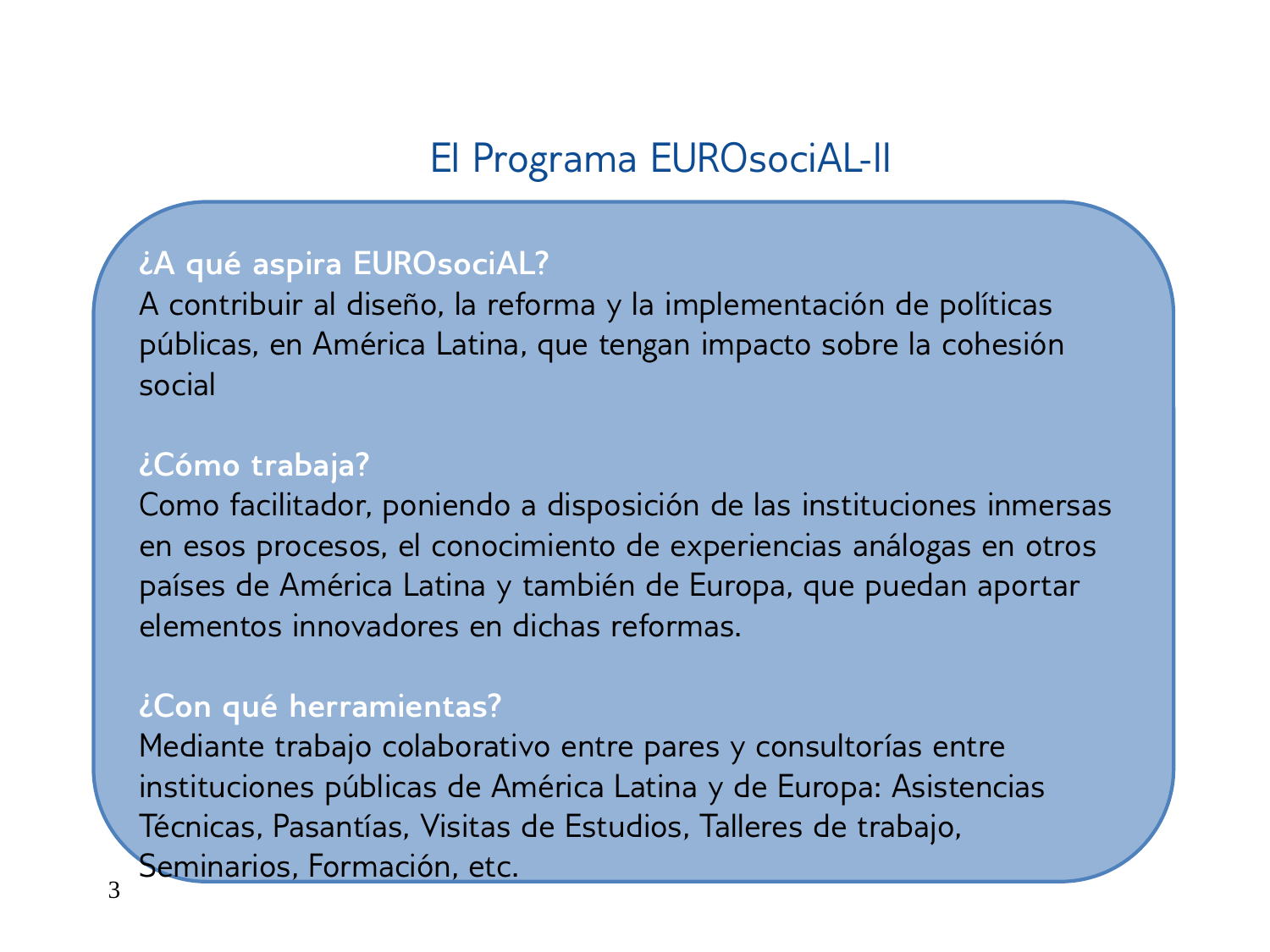

El Programa EUROsociAL-II
¿A qué aspira EUROsociAL?
A contribuir al diseño, la reforma y la implementación de políticas públicas, en América Latina, que tengan impacto sobre la cohesión social

¿Cómo trabaja?
Como facilitador, poniendo a disposición de las instituciones inmersas en esos procesos, el conocimiento de experiencias análogas en otros países de América Latina y también de Europa, que puedan aportar elementos innovadores en dichas reformas.

¿Con qué herramientas?
Mediante trabajo colaborativo entre pares y consultorías entre instituciones públicas de América Latina y de Europa: Asistencias Técnicas, Pasantías, Visitas de Estudios, Talleres de trabajo, Seminarios, Formación, etc.

3